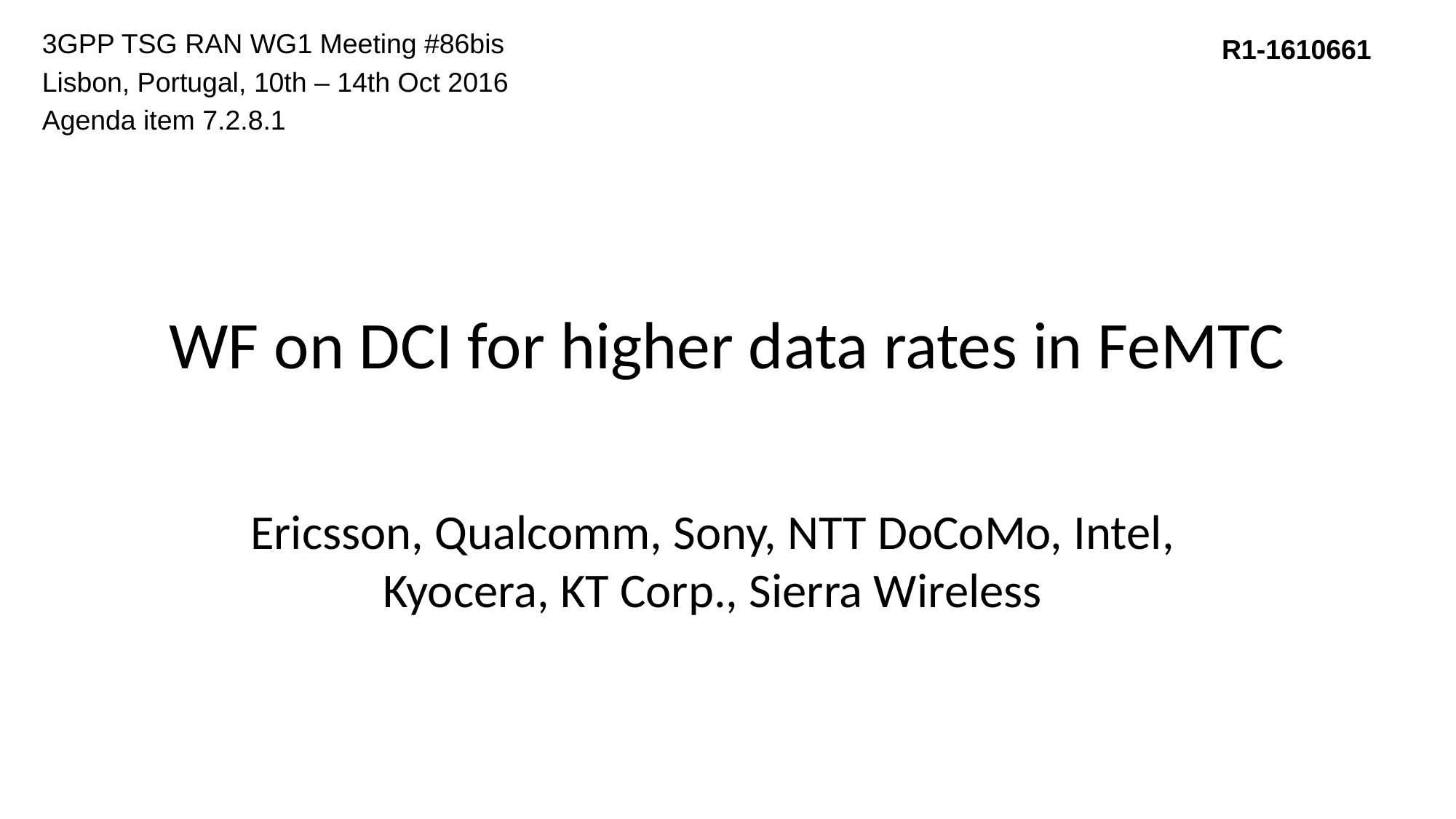

3GPP TSG RAN WG1 Meeting #86bis
Lisbon, Portugal, 10th – 14th Oct 2016
Agenda item 7.2.8.1
R1-1610661
# WF on DCI for higher data rates in FeMTC
Ericsson, Qualcomm, Sony, NTT DoCoMo, Intel, Kyocera, KT Corp., Sierra Wireless